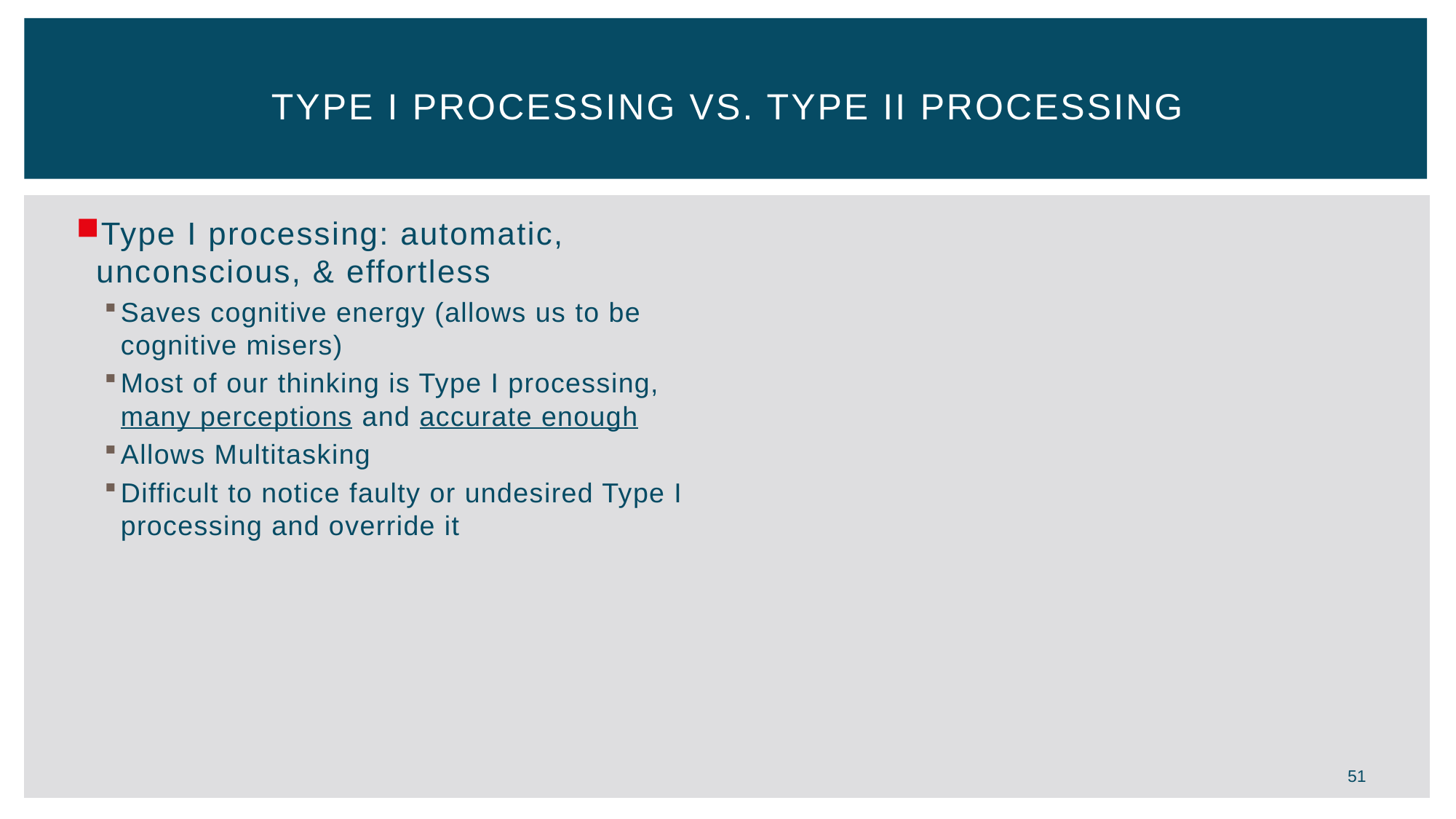

# Type I Processing vs. Type II processing

Type I processing: automatic, unconscious, & effortless
Saves cognitive energy (allows us to be cognitive misers)
Most of our thinking is Type I processing, many perceptions and accurate enough
Allows Multitasking
Difficult to notice faulty or undesired Type I processing and override it

51